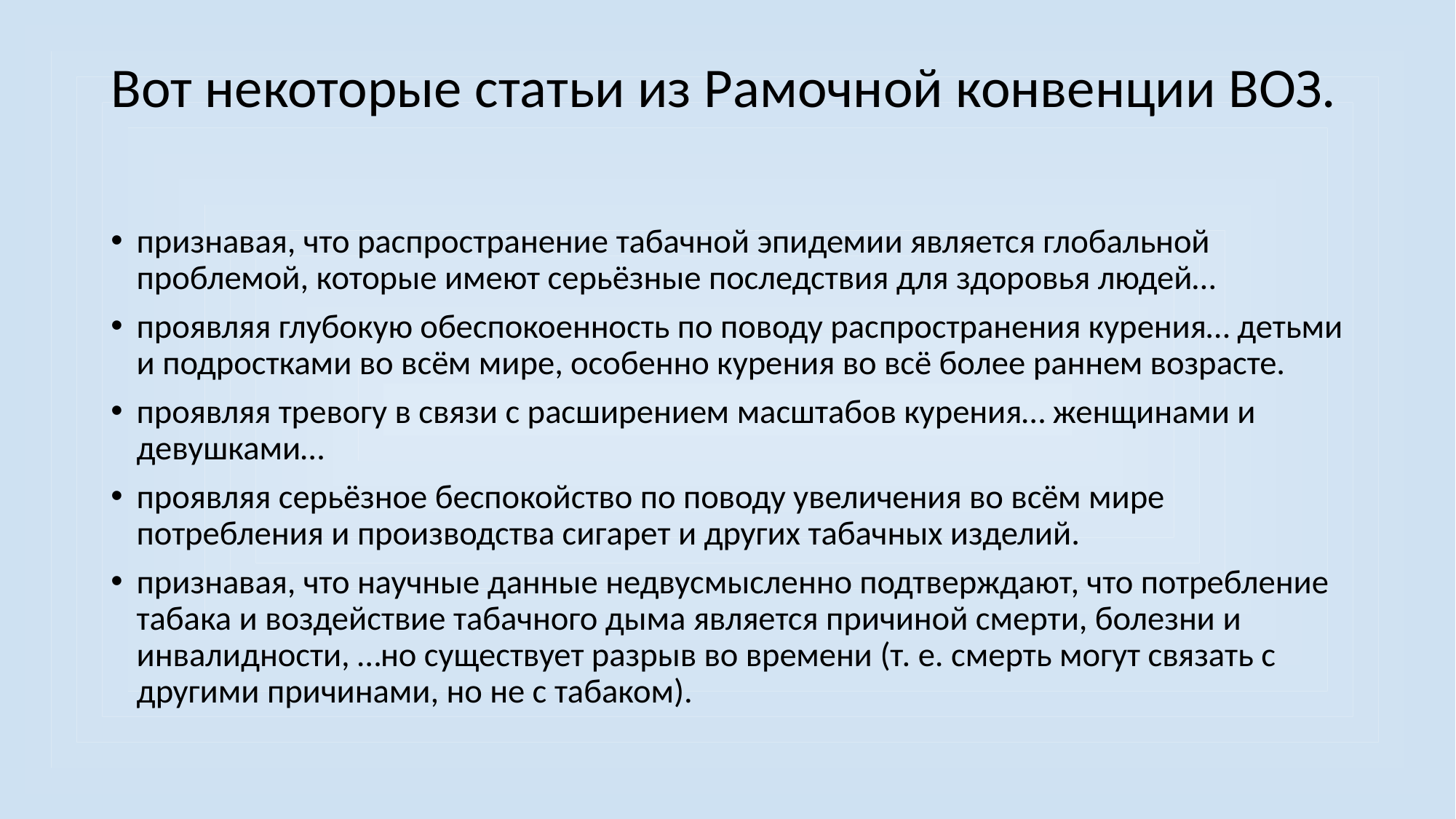

# Вот некоторые статьи из Рамочной конвенции ВОЗ.
признавая, что распространение табачной эпидемии является глобальной проблемой, которые имеют серьёзные последствия для здоровья людей…
проявляя глубокую обеспокоенность по поводу распространения курения… детьми и подростками во всём мире, особенно курения во всё более раннем возрасте.
проявляя тревогу в связи с расширением масштабов курения… женщинами и девушками…
проявляя серьёзное беспокойство по поводу увеличения во всём мире потребления и производства сигарет и других табачных изделий.
признавая, что научные данные недвусмысленно подтверждают, что потребление табака и воздействие табачного дыма является причиной смерти, болезни и инвалидности, …но существует разрыв во времени (т. е. смерть могут связать с другими причинами, но не с табаком).